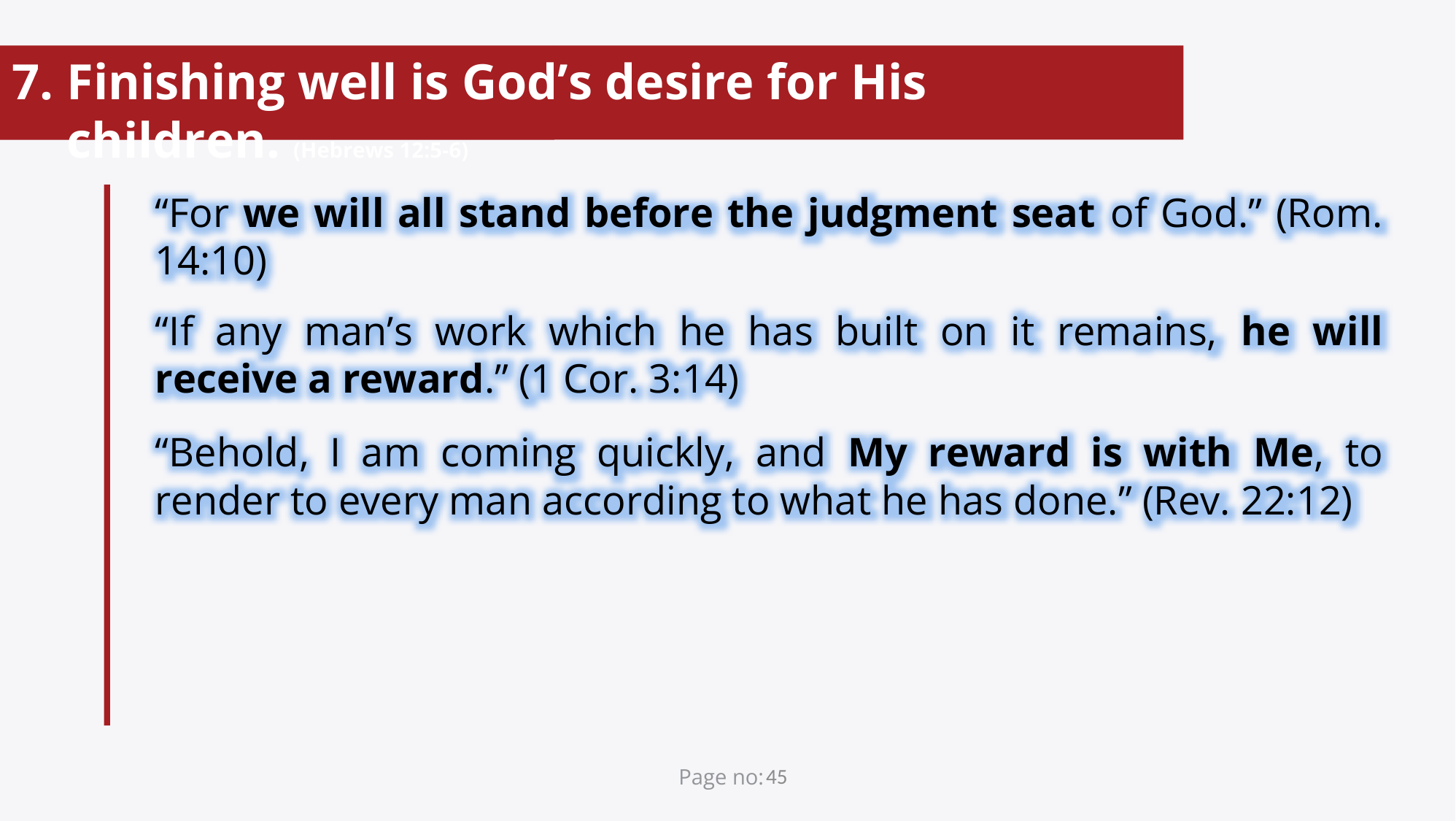

Finishing well is God’s desire for His children. (Hebrews 12:5-6)

“For we will all stand before the judgment seat of God.” (Rom. 14:10)
“If any man’s work which he has built on it remains, he will receive a reward.” (1 Cor. 3:14)
“Behold, I am coming quickly, and My reward is with Me, to render to every man according to what he has done.” (Rev. 22:12)